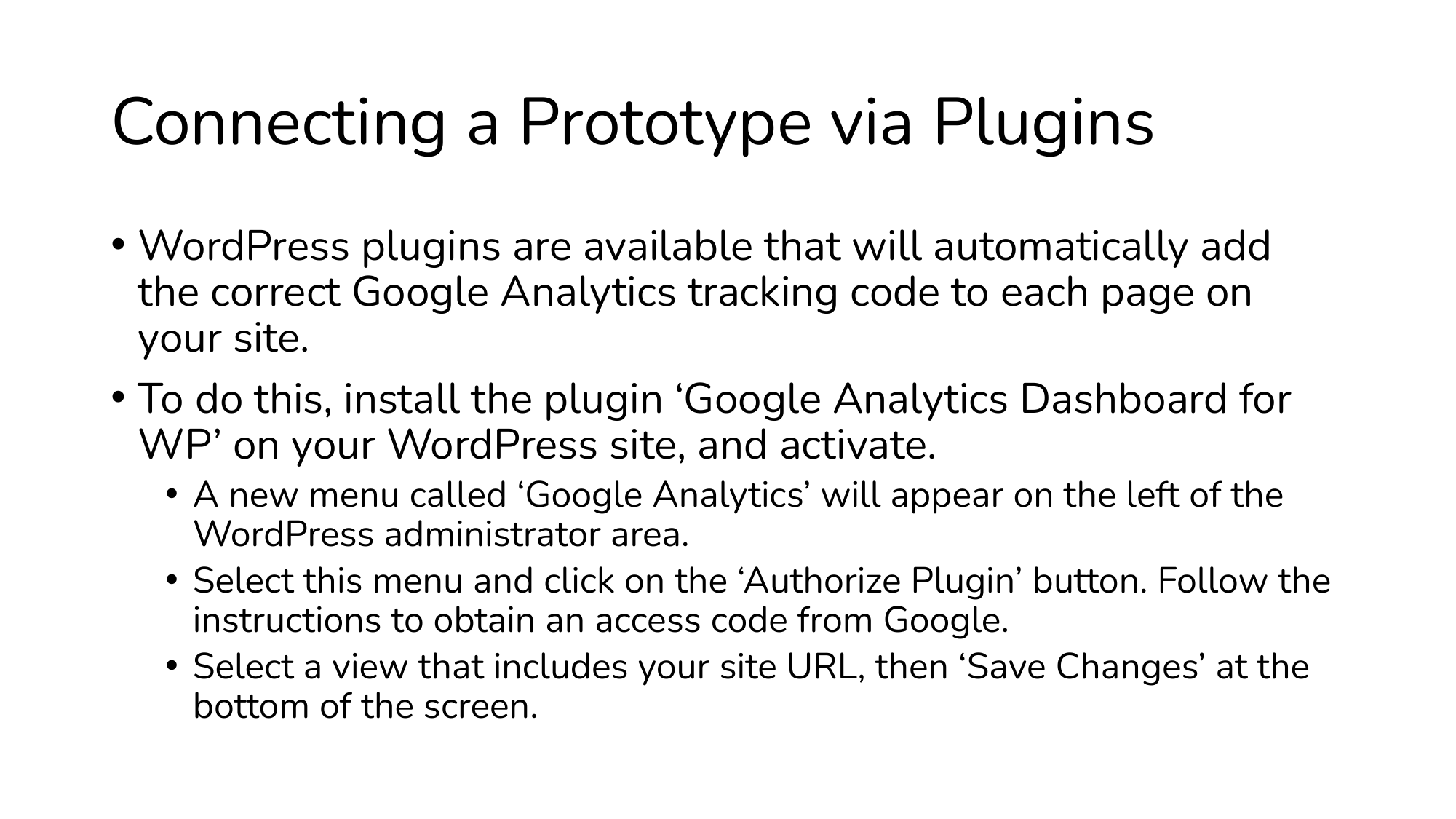

# Connecting a Prototype via Plugins
WordPress plugins are available that will automatically add the correct Google Analytics tracking code to each page on your site.
To do this, install the plugin ‘Google Analytics Dashboard for WP’ on your WordPress site, and activate.
A new menu called ‘Google Analytics’ will appear on the left of the WordPress administrator area.
Select this menu and click on the ‘Authorize Plugin’ button. Follow the instructions to obtain an access code from Google.
Select a view that includes your site URL, then ‘Save Changes’ at the bottom of the screen.